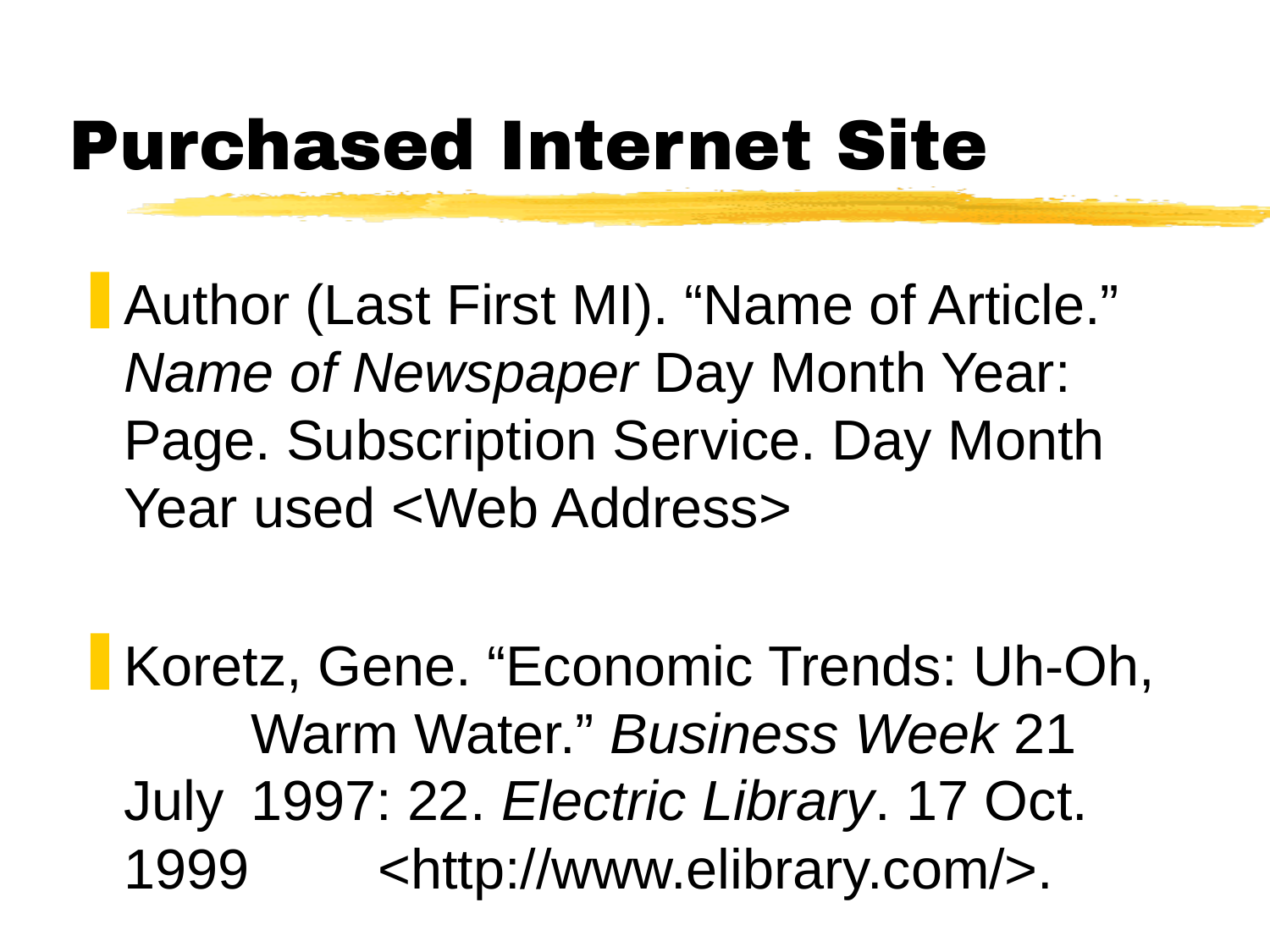

# Purchased Internet Site
Author (Last First MI). “Name of Article.” 	Name of Newspaper Day Month Year: 	Page. Subscription Service. Day Month 	Year used <Web Address>

Koretz, Gene. “Economic Trends: Uh-Oh, 	Warm Water.” Business Week 21 July 	1997: 22. Electric Library. 17 Oct. 1999 	<http://www.elibrary.com/>.